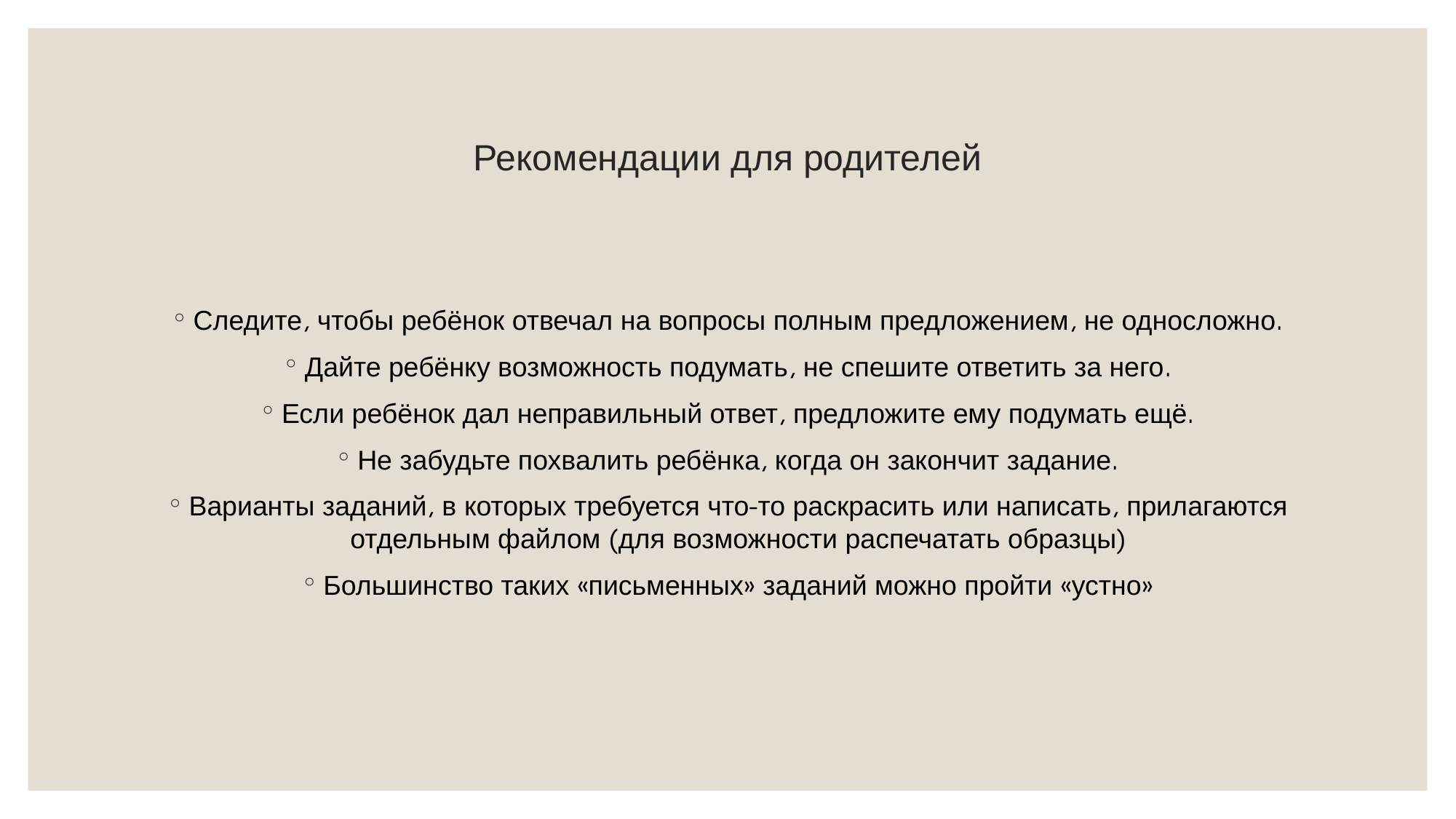

# Рекомендации для родителей

Следите, чтобы ребёнок отвечал на вопросы полным предложением, не односложно.
Дайте ребёнку возможность подумать, не спешите ответить за него.
Если ребёнок дал неправильный ответ, предложите ему подумать ещё.
Не забудьте похвалить ребёнка, когда он закончит задание.
Варианты заданий, в которых требуется что-то раскрасить или написать, прилагаются отдельным файлом (для возможности распечатать образцы)
Большинство таких «письменных» заданий можно пройти «устно»